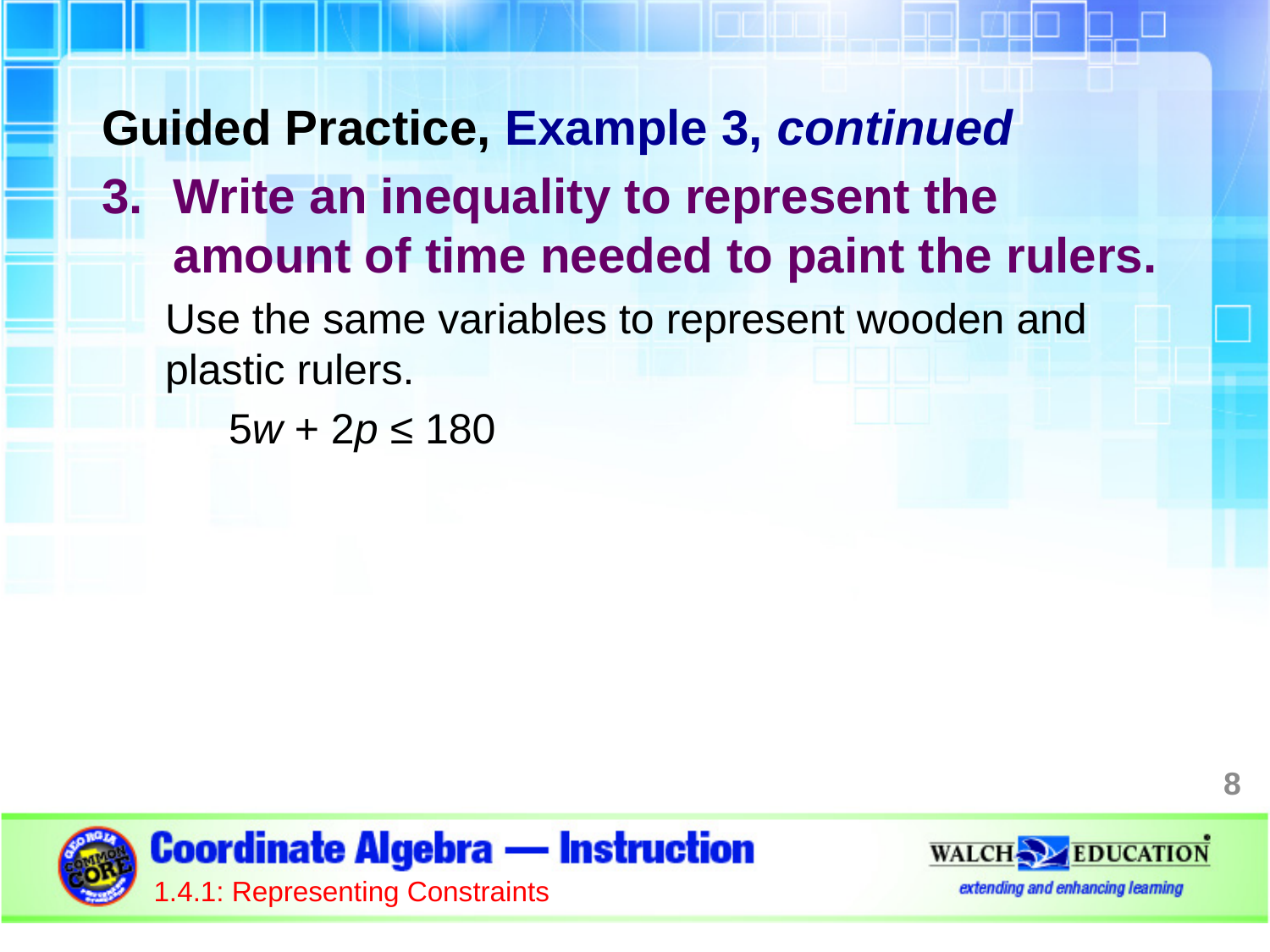

Guided Practice, Example 3, continued
Write an inequality to represent the amount of time needed to paint the rulers.
Use the same variables to represent wooden and plastic rulers.
5w + 2p ≤ 180

8
1.4.1: Representing Constraints